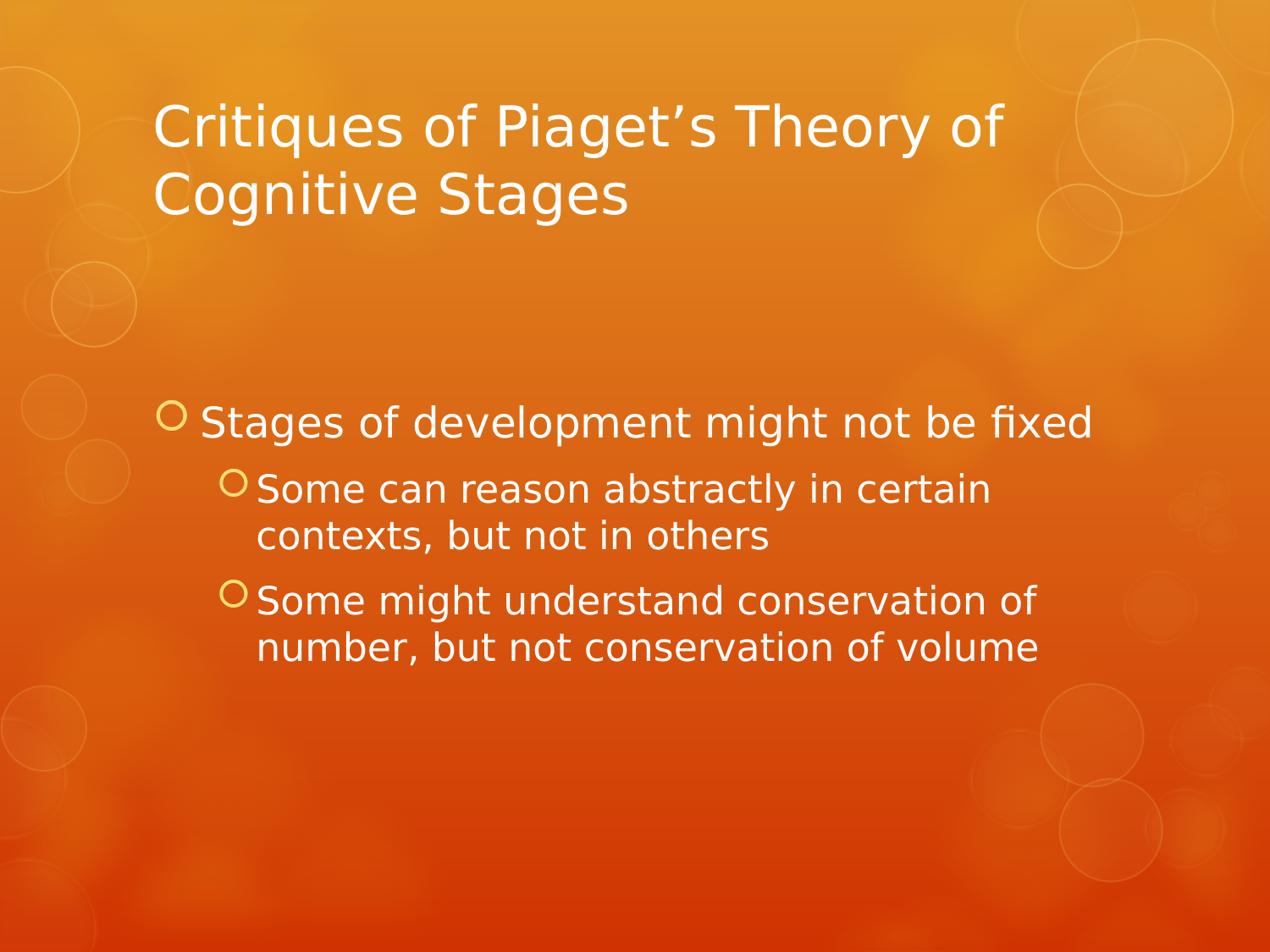

# Critiques of Piaget’s Theory of Cognitive Stages
Stages of development might not be fixed
Some can reason abstractly in certain contexts, but not in others
Some might understand conservation of number, but not conservation of volume